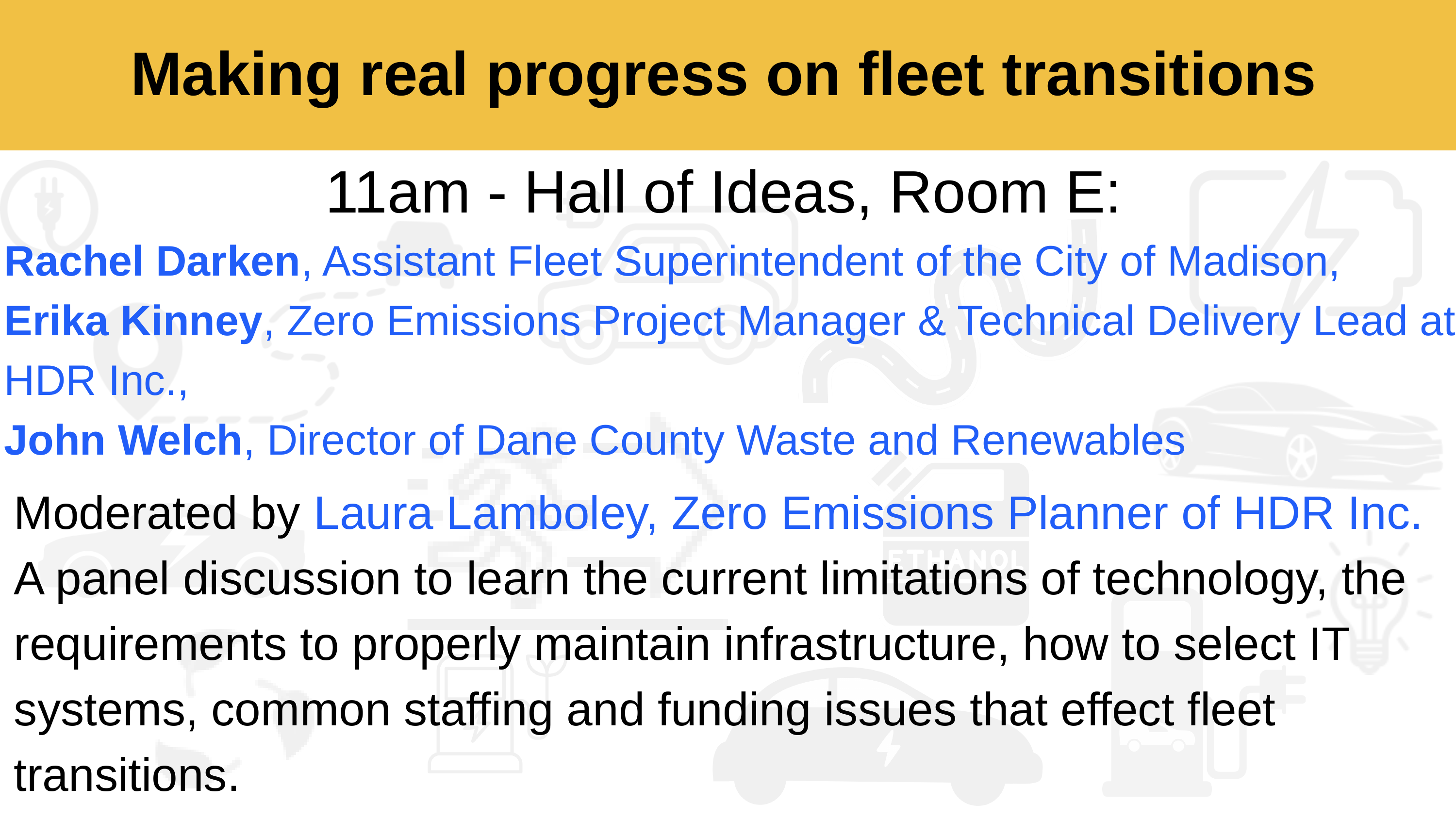

Making real progress on fleet transitions
11am - Hall of Ideas, Room E:
Rachel Darken, Assistant Fleet Superintendent of the City of Madison,
Erika Kinney, Zero Emissions Project Manager & Technical Delivery Lead at HDR Inc.,
John Welch, Director of Dane County Waste and Renewables

Moderated by Laura Lamboley, Zero Emissions Planner of HDR Inc. A panel discussion to learn the current limitations of technology, the requirements to properly maintain infrastructure, how to select IT systems, common staffing and funding issues that effect fleet transitions.